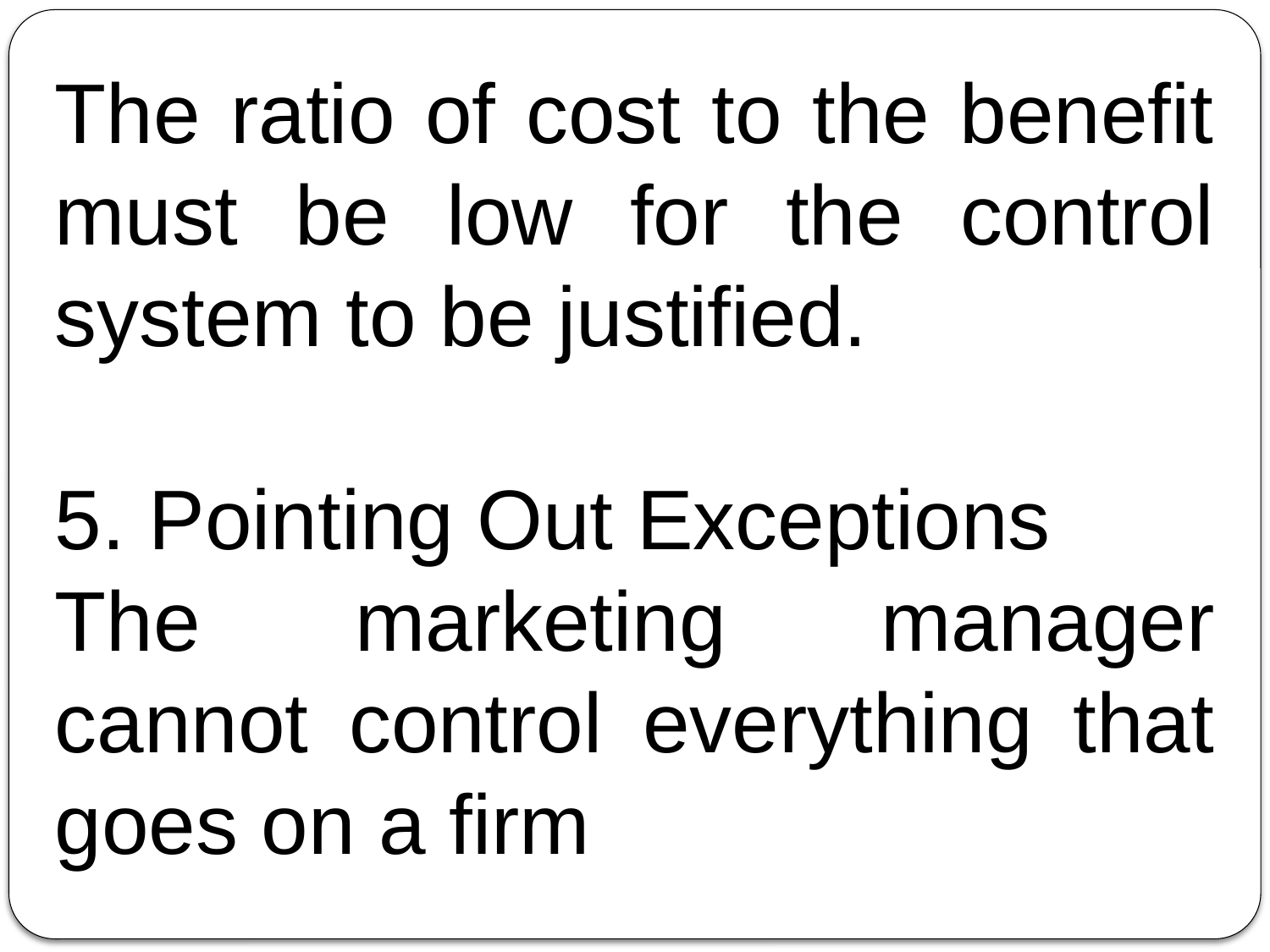

The ratio of cost to the benefit must be low for the control system to be justified.

5. Pointing Out Exceptions
The marketing manager cannot control everything that goes on a firm